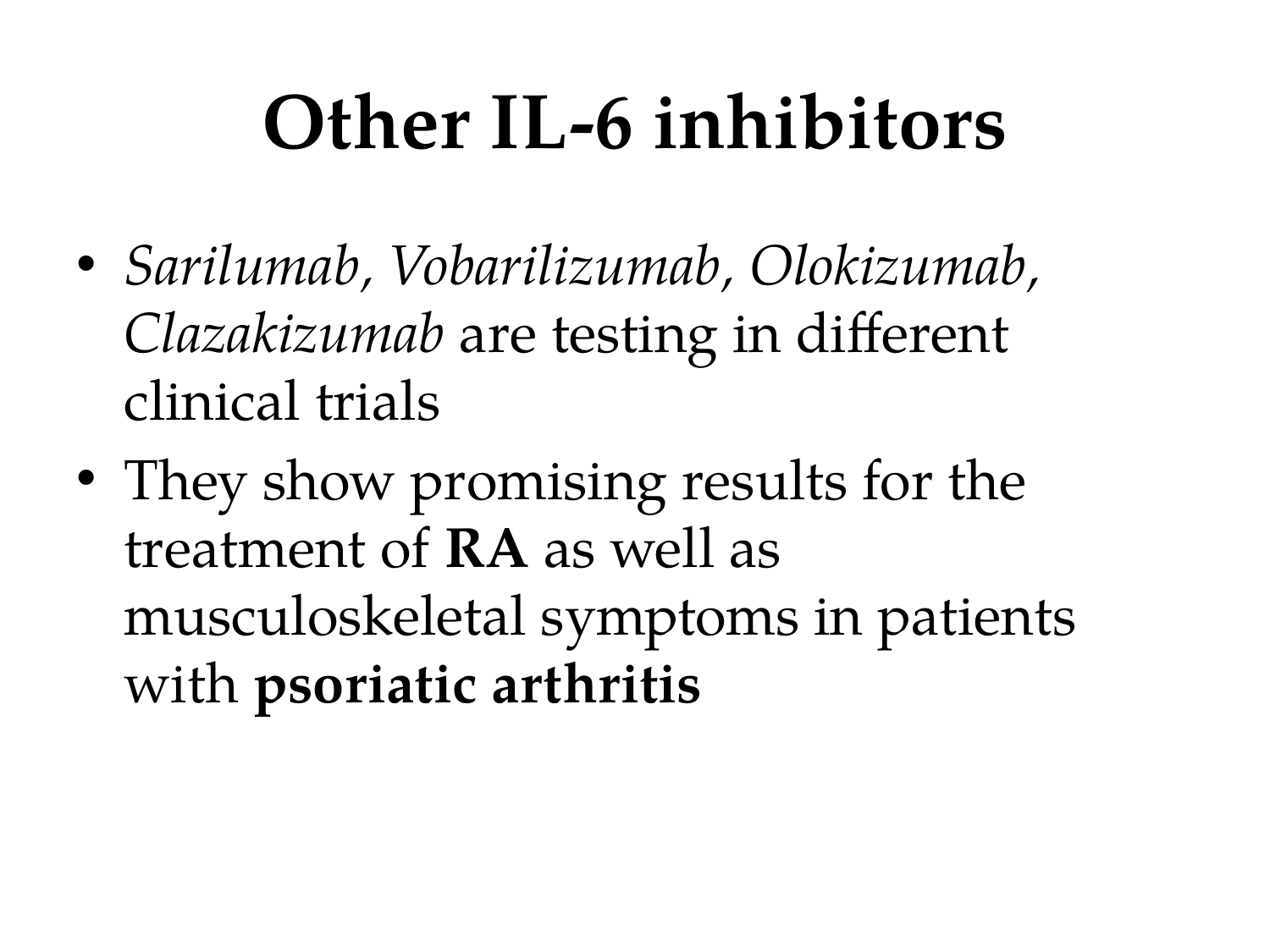

# Other IL-6 inhibitors
Sarilumab, Vobarilizumab, Olokizumab, Clazakizumab are testing in different clinical trials
They show promising results for the treatment of RA as well as musculoskeletal symptoms in patients with psoriatic arthritis